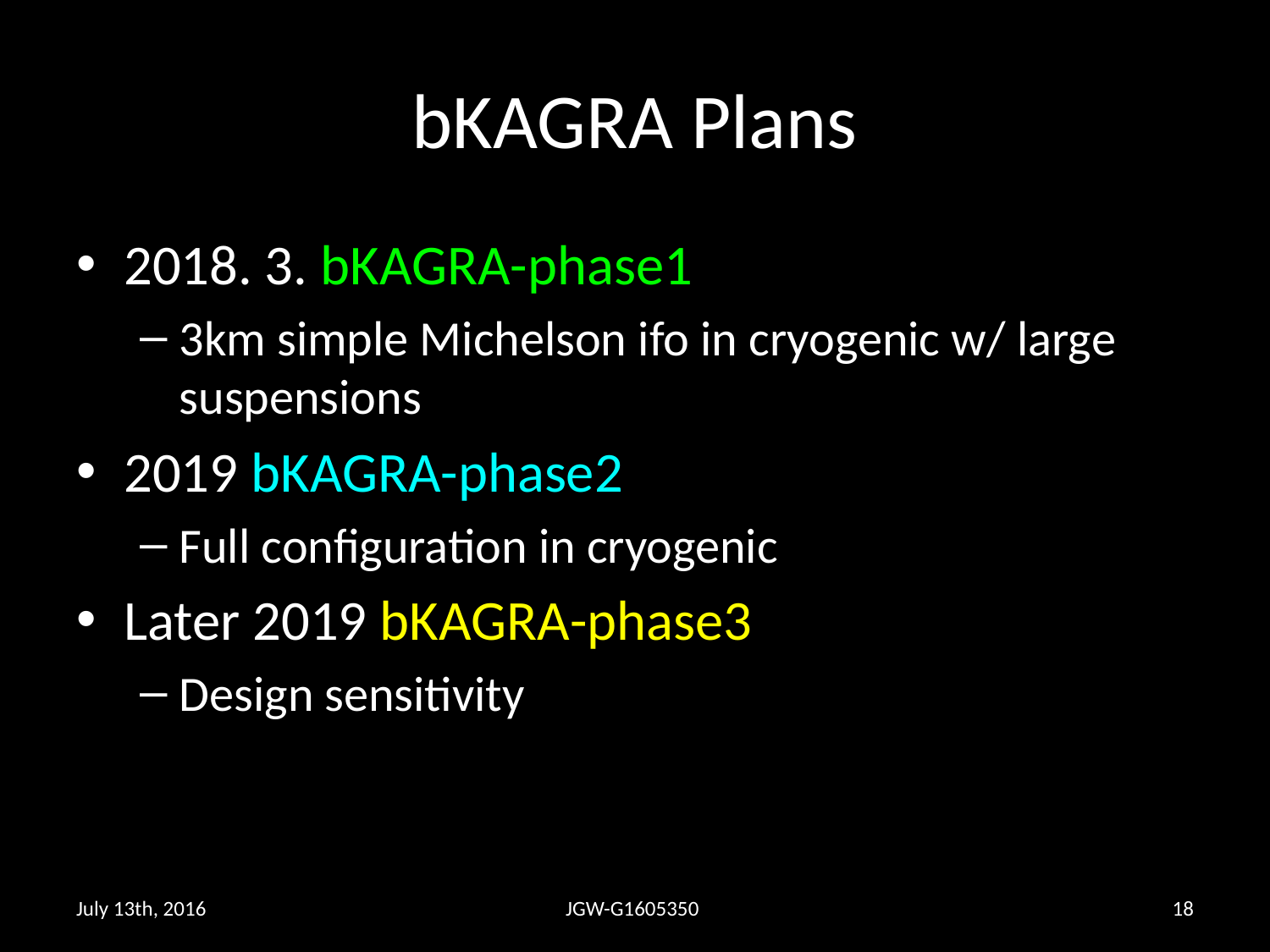

# bKAGRA Plans
2018. 3. bKAGRA-phase1
3km simple Michelson ifo in cryogenic w/ large suspensions
2019 bKAGRA-phase2
Full configuration in cryogenic
Later 2019 bKAGRA-phase3
Design sensitivity

July 13th, 2016
JGW-G1605350
18